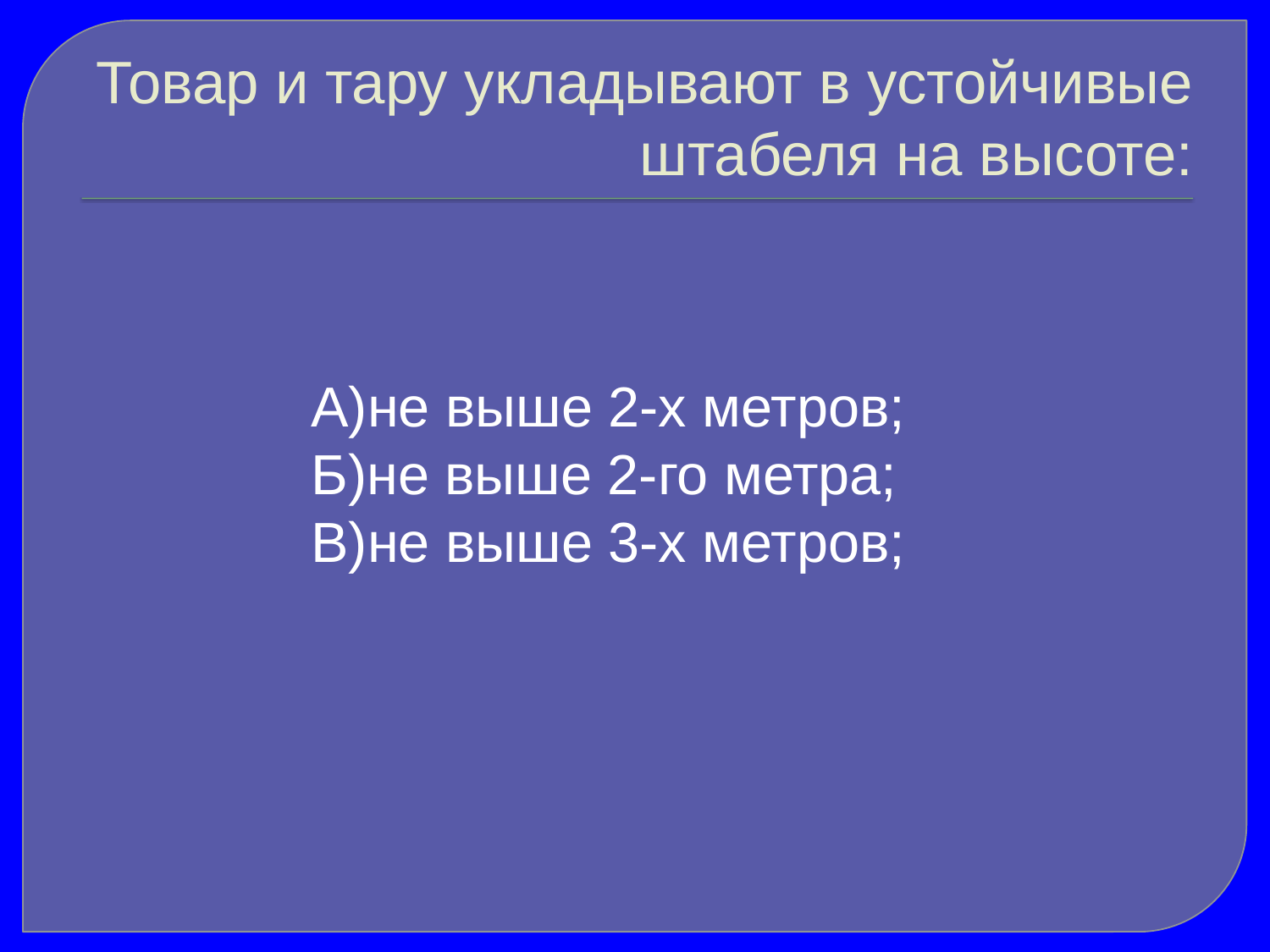

Товар и тару укладывают в устойчивые штабеля на высоте:

               А)не выше 2-х метров;
               Б)не выше 2-го метра;
               В)не выше 3-х метров;